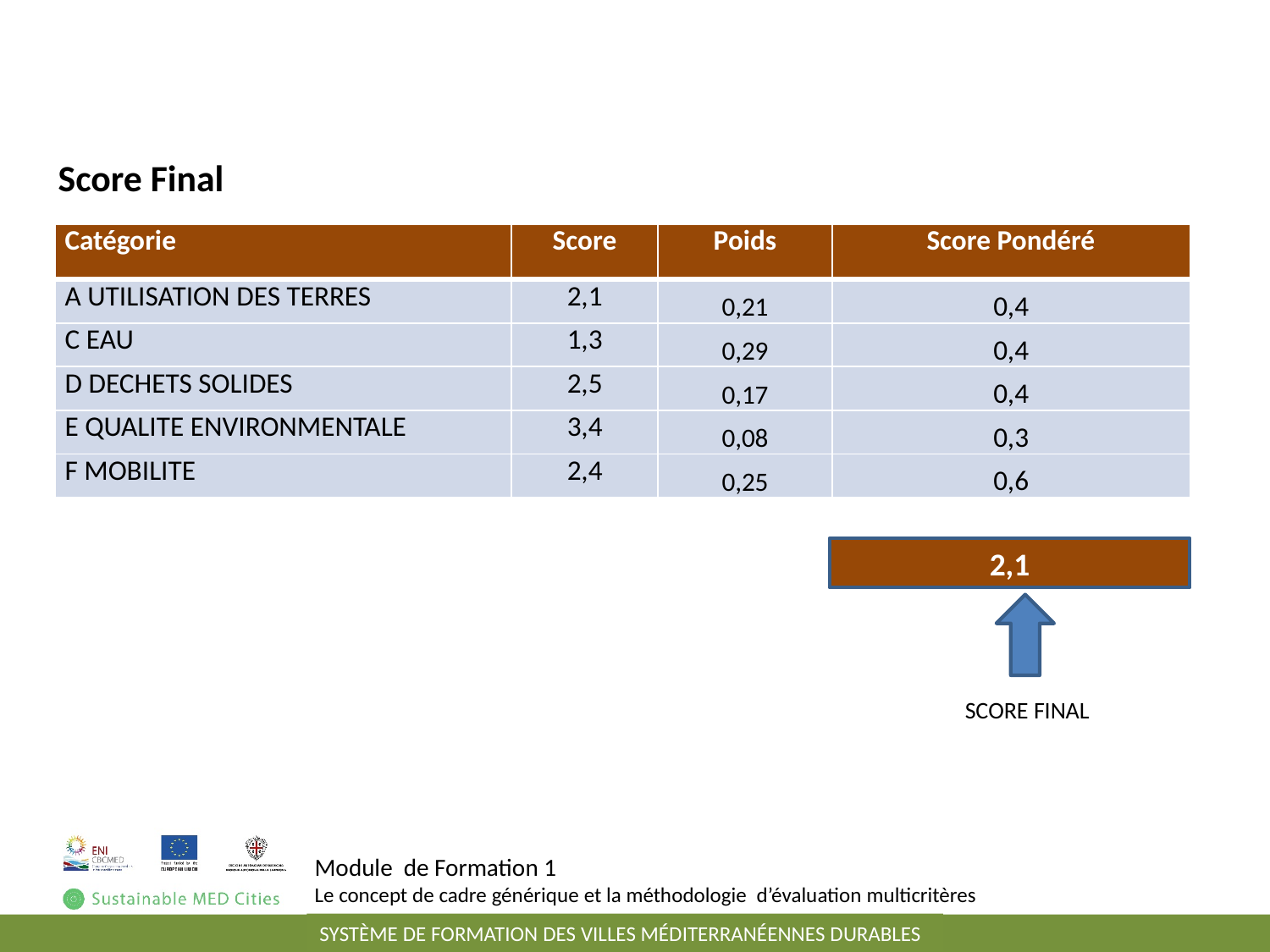

Peso dei criteri in una categoria: esempio
Score Final
| Catégorie | Score | Poids | Score Pondéré |
| --- | --- | --- | --- |
| A UTILISATION DES TERRES | 2,1 | 0,21 | 0,4 |
| C EAU | 1,3 | 0,29 | 0,4 |
| D DECHETS SOLIDES | 2,5 | 0,17 | 0,4 |
| E QUALITE ENVIRONMENTALE | 3,4 | 0,08 | 0,3 |
| F MOBILITE | 2,4 | 0,25 | 0,6 |
|  |  |  |  |
|  |  |  | 2,1 |
2,1

SCORE FINAL
Module  de Formation 1
Le concept de cadre générique et la méthodologie  d’évaluation multicritères
SYSTÈME DE FORMATION DES VILLES MÉDITERRANÉENNES DURABLES